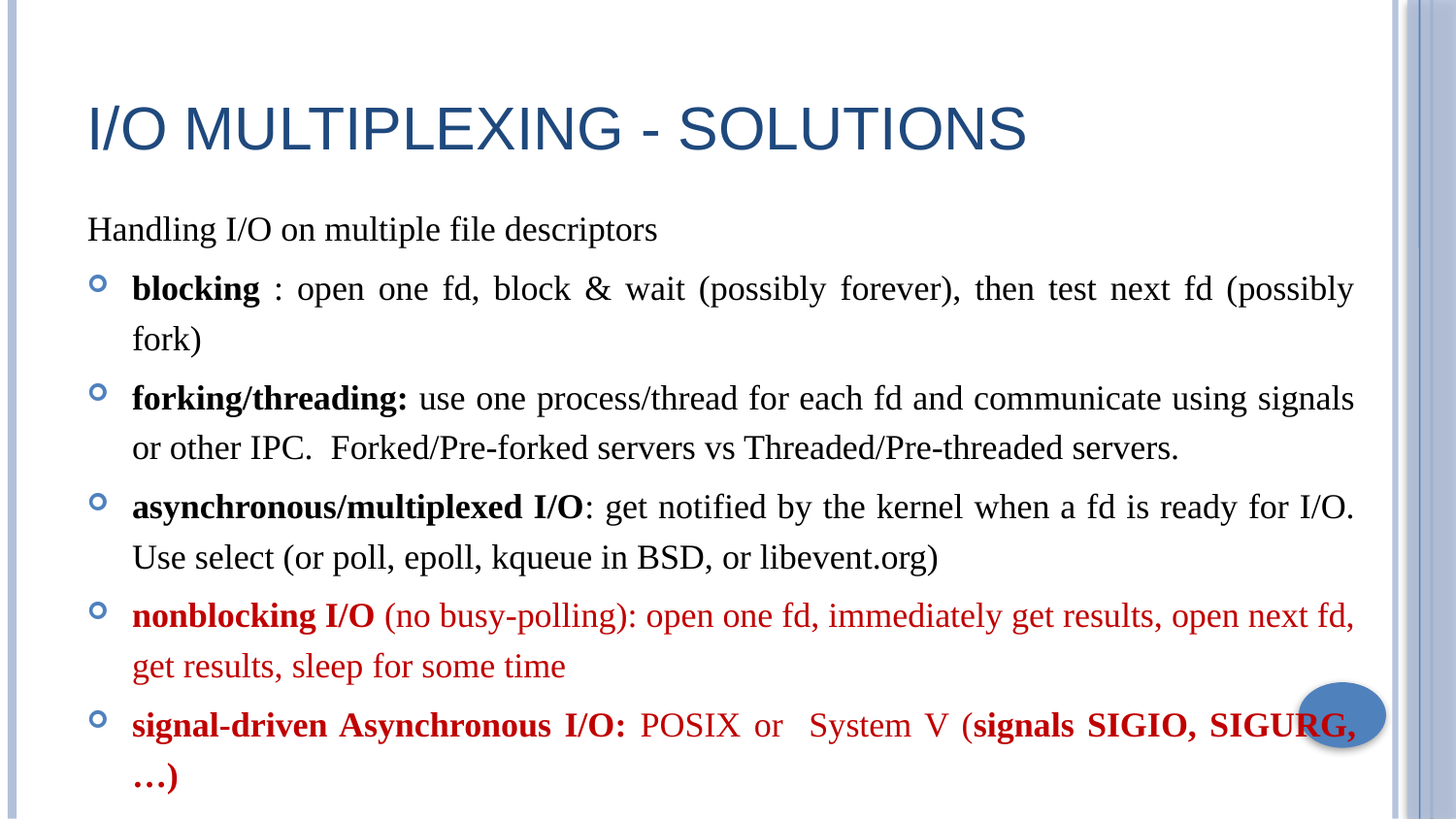

# I/O Multiplexing - Solutions
Handling I/O on multiple file descriptors
blocking : open one fd, block & wait (possibly forever), then test next fd (possibly fork)
forking/threading: use one process/thread for each fd and communicate using signals or other IPC.  Forked/Pre-forked servers vs Threaded/Pre-threaded servers.
asynchronous/multiplexed I/O: get notified by the kernel when a fd is ready for I/O. Use select (or poll, epoll, kqueue in BSD, or libevent.org)
nonblocking I/O (no busy-polling): open one fd, immediately get results, open next fd, get results, sleep for some time
signal-driven Asynchronous I/O: POSIX or  System V (signals SIGIO, SIGURG, …)